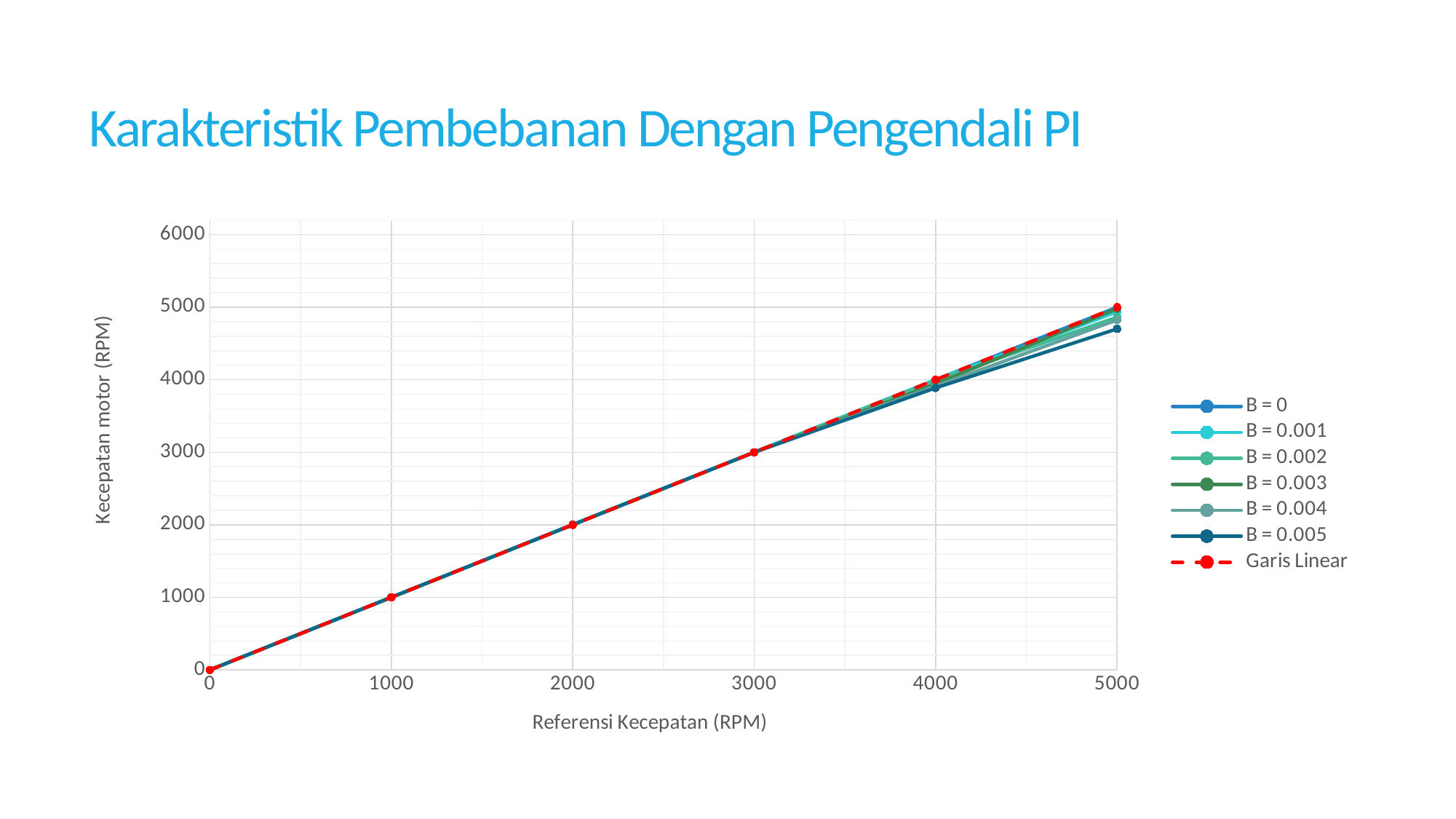

# Karakteristik Pembebanan Dengan Pengendali PI

### Chart

| Category |  |  |  |  |  |  |  |
|---|---|---|---|---|---|---|---|
| 0 | 0.0 | 0.0 | 0.0 | 0.0 | 0.0 | 0.0 | 0.0 |
| 1000 | 999.78318010027 | 999.785503921262 | 999.78831805268 | 999.986011986263 | 1000.72350870299 | 1000.85685293551 | 1000.0 |
| 2000 | 2003.43011141082 | 2002.91442384629 | 2002.44120512175 | 2001.90158324677 | 2001.16348005074 | 2000.48073707751 | 2000.0 |
| 3000 | 3000.47475025279 | 3000.99944936566 | 3000.29762170273 | 3000.09051294853 | 2999.96990806489 | 2999.88375466364 | 3000.0 |
| 4000 | 3999.82412268237 | 3999.75253056943 | 3991.70018938809 | 3941.6775649289 | 3911.64976382922 | 3887.67252030903 | 4000.0 |
| 5000 | 4999.50479344642 | 4938.07817348911 | 4863.47224431026 | 4980.77510366291 | 4824.95597411387 | 4701.31635440758 | 5000.0 |